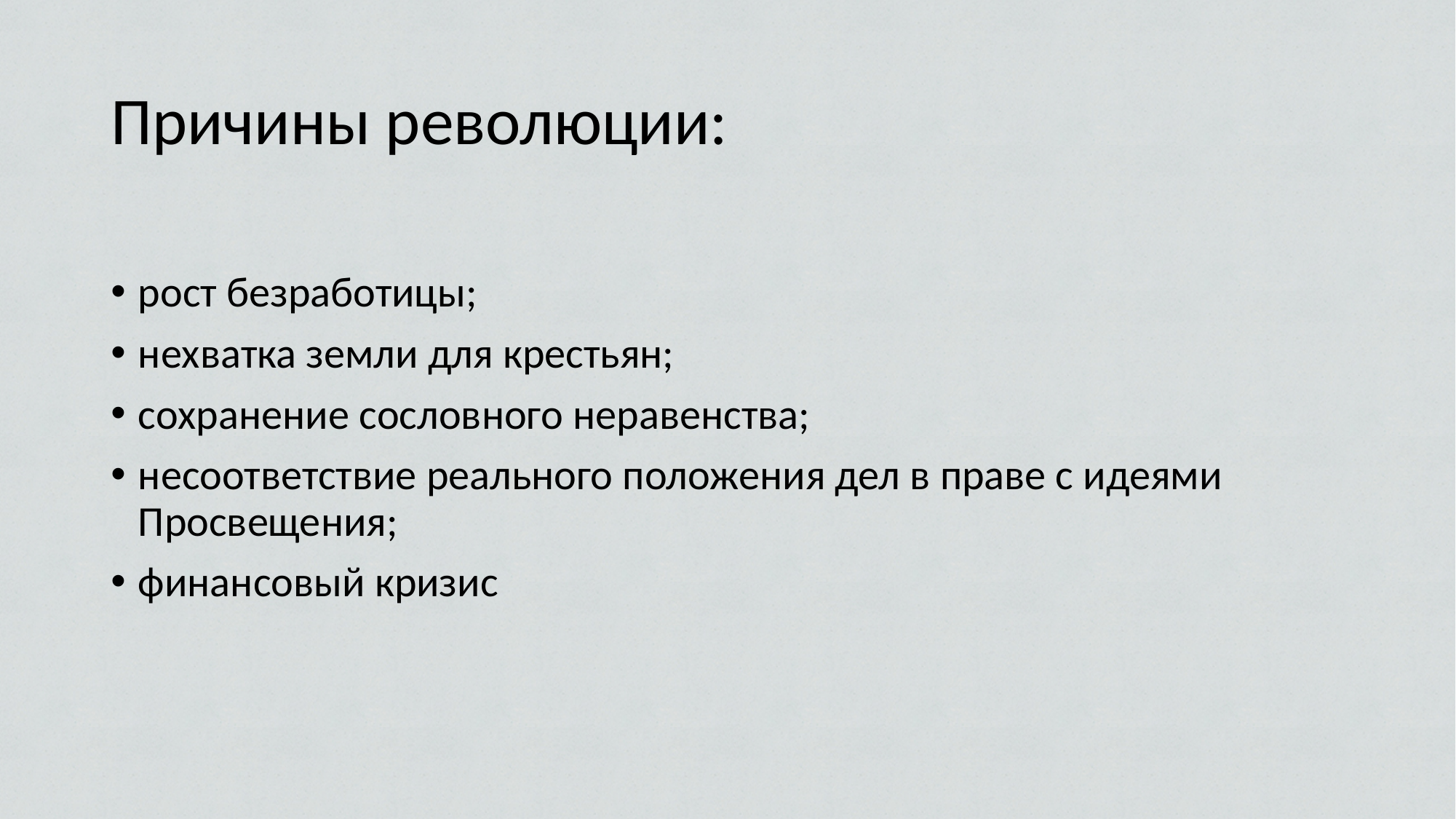

# Причины революции:
рост безработицы;
нехватка земли для крестьян;
сохранение сословного неравенства;
несоответствие реального положения дел в праве с идеями Просвещения;
финансовый кризис